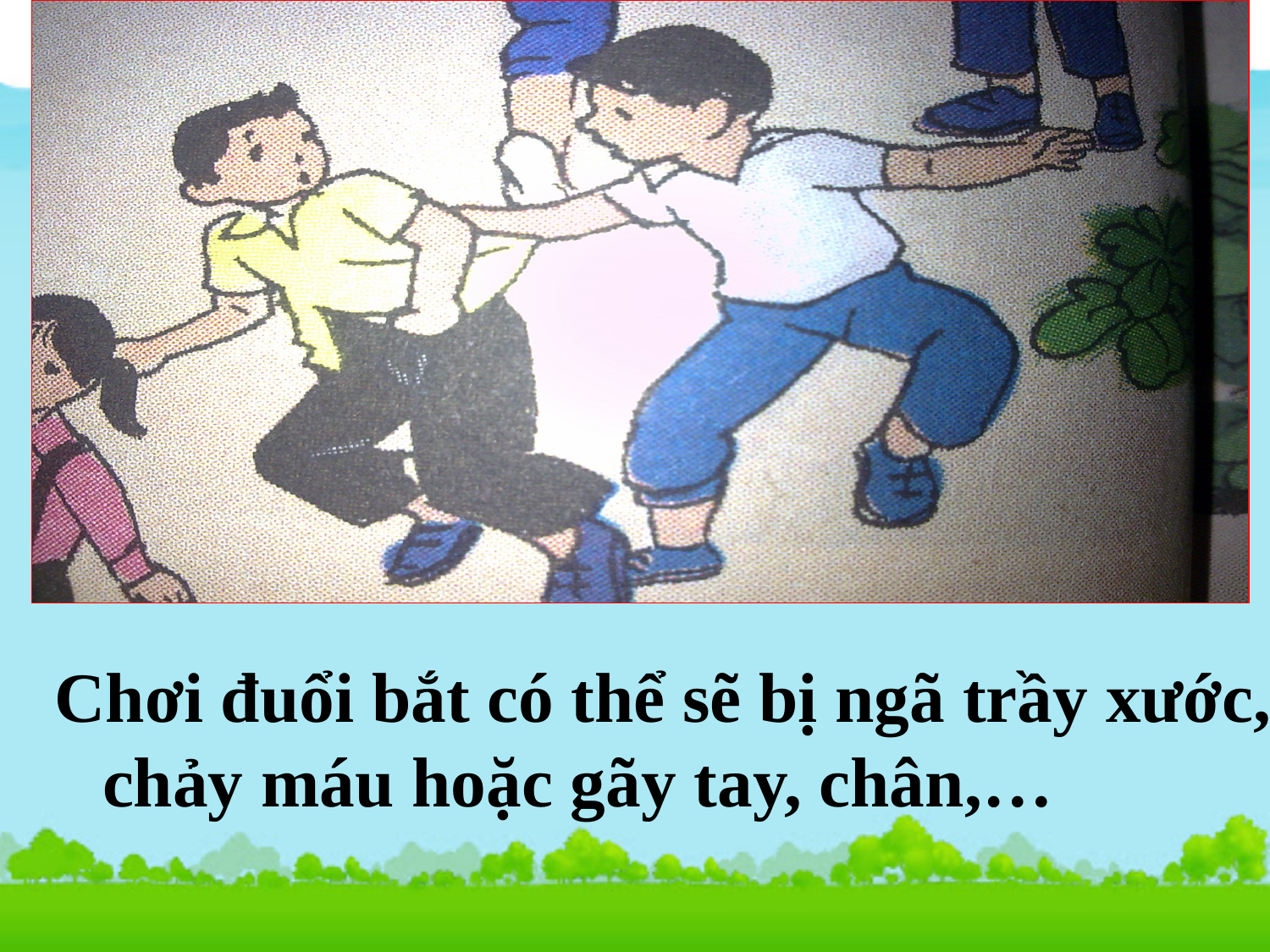

Chơi đuổi bắt có thể sẽ bị ngã trầy xước, chảy máu hoặc gãy tay, chân,…